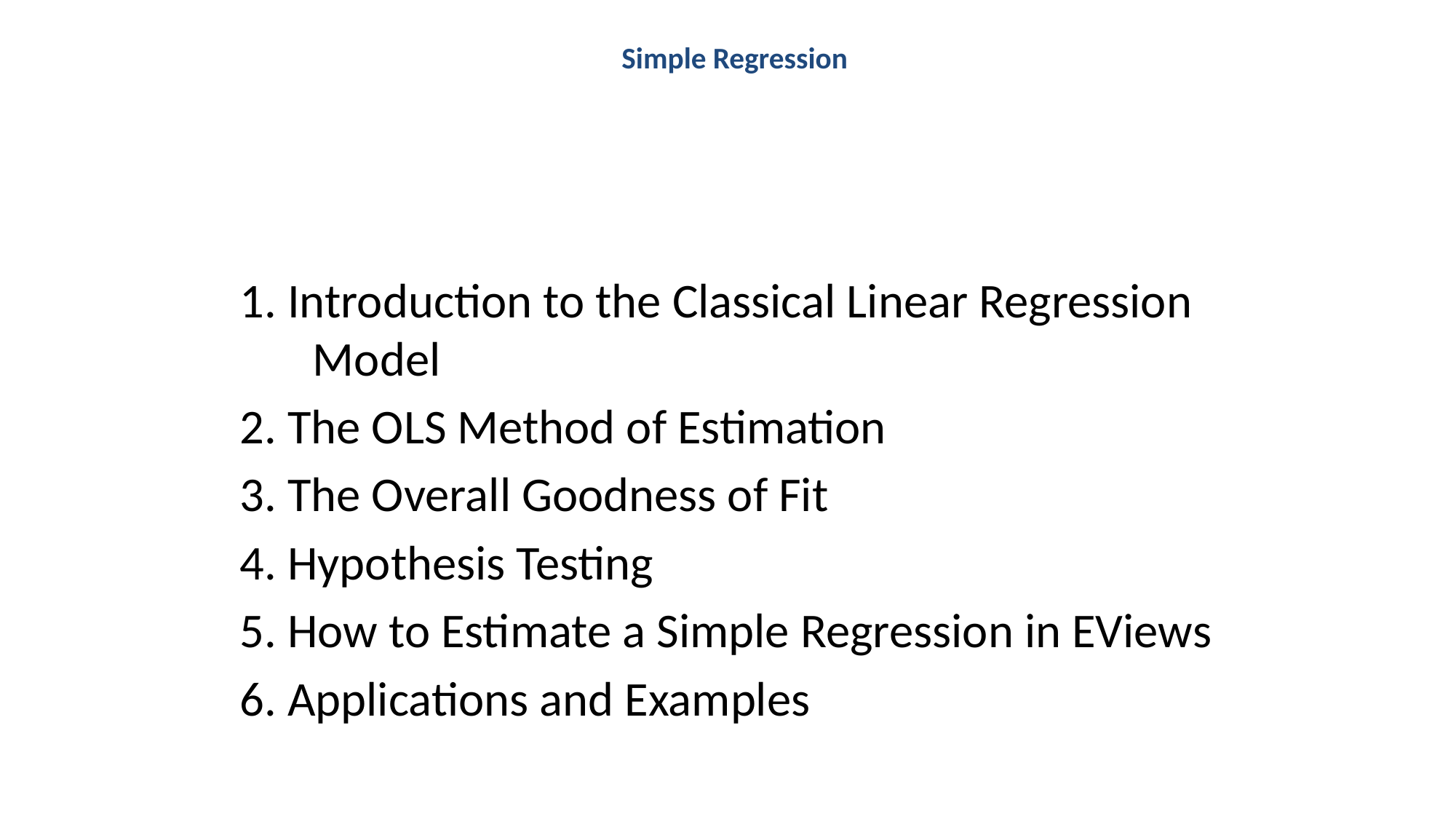

# Simple Regression
1. Introduction to the Classical Linear Regression Model
2. The OLS Method of Estimation
3. The Overall Goodness of Fit
4. Hypothesis Testing
5. How to Estimate a Simple Regression in EViews
6. Applications and Examples